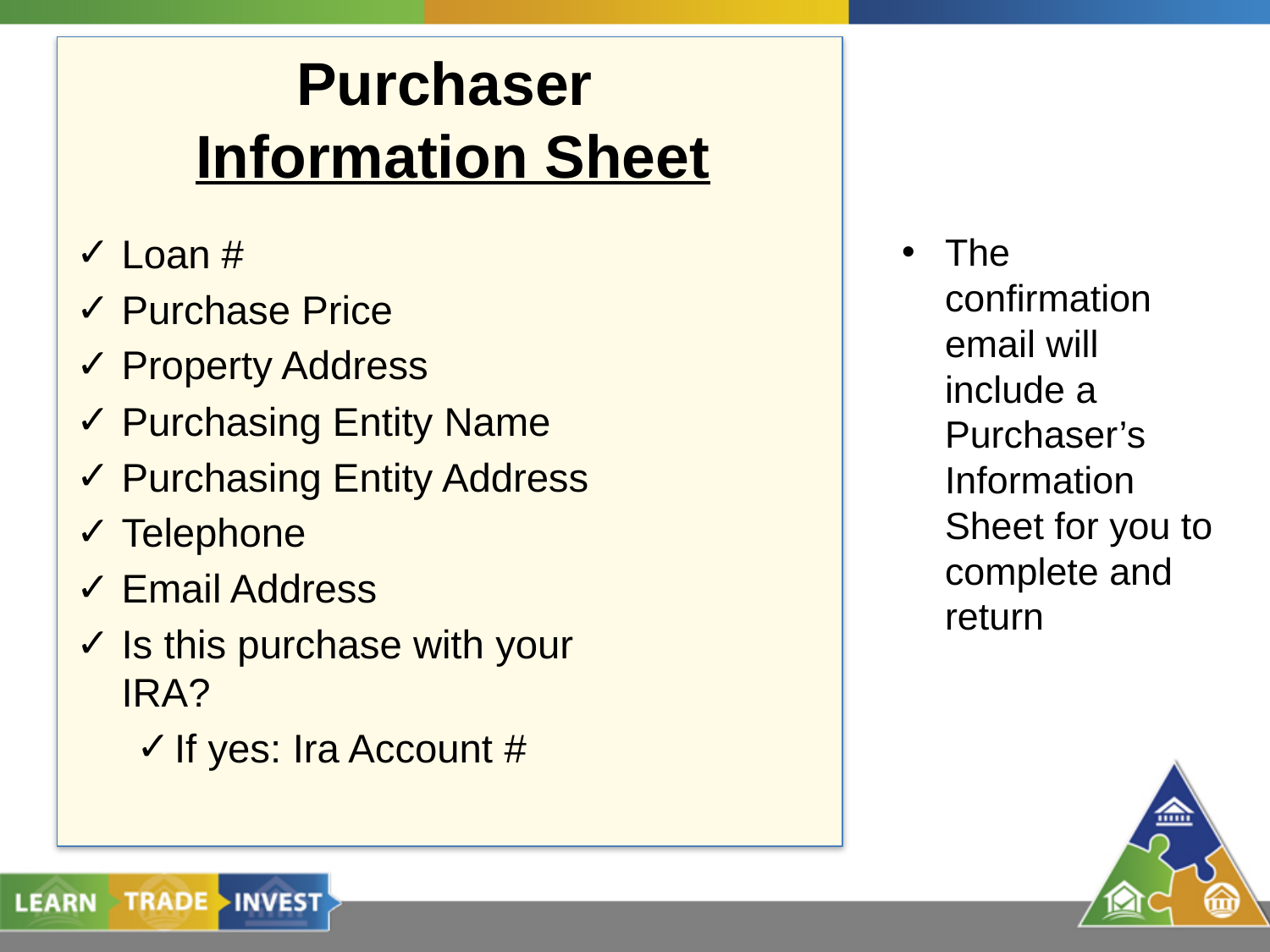

# Purchaser Information Sheet
Loan #
Purchase Price
Property Address
Purchasing Entity Name
Purchasing Entity Address
Telephone
Email Address
Is this purchase with your IRA?
If yes: Ira Account #

The confirmation email will include a Purchaser’s Information Sheet for you to complete and return